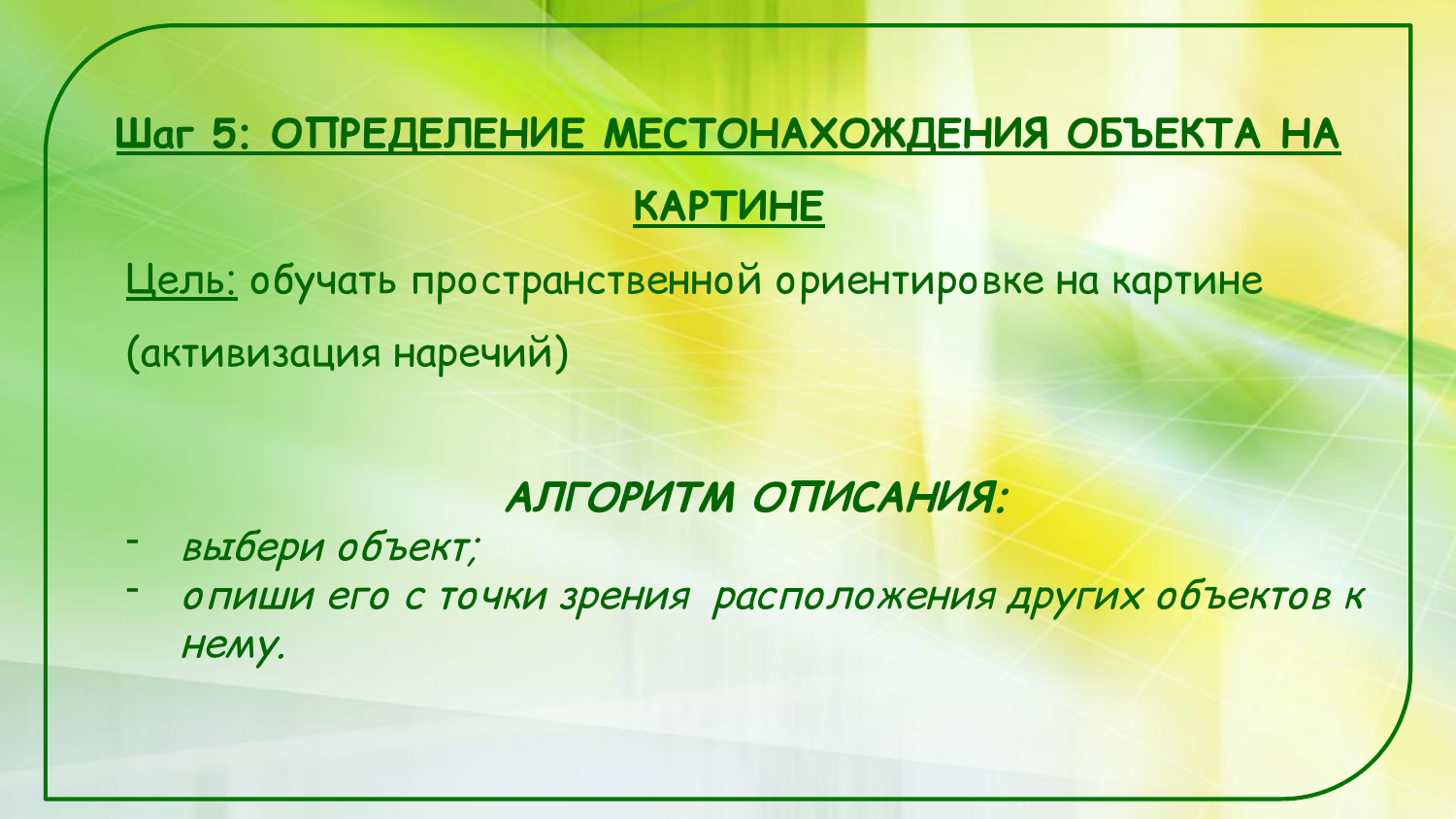

Шаг 5: ОПРЕДЕЛЕНИЕ МЕСТОНАХОЖДЕНИЯ ОБЪЕКТА НА КАРТИНЕ
Цель: обучать пространственной ориентировке на картине (активизация наречий)

АЛГОРИТМ ОПИСАНИЯ:
выбери объект;
опиши его с точки зрения  расположения других объектов к нему.